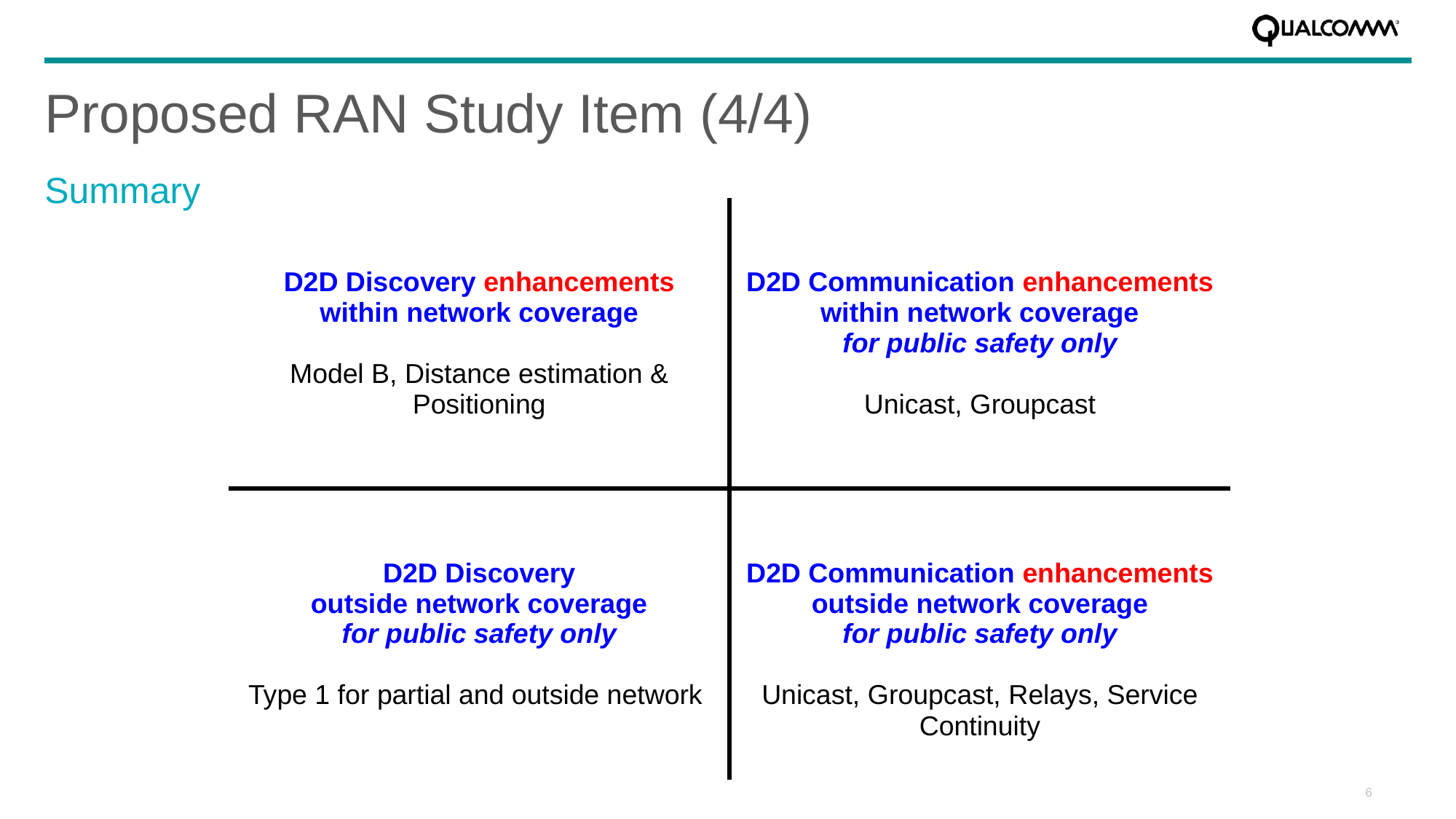

# Proposed RAN Study Item (4/4)
Summary
| D2D Discovery enhancements within network coverage Model B, Distance estimation & Positioning | D2D Communication enhancements within network coverage for public safety only Unicast, Groupcast |
| --- | --- |
| D2D Discovery outside network coverage for public safety only Type 1 for partial and outside network | D2D Communication enhancements outside network coverage for public safety only Unicast, Groupcast, Relays, Service Continuity |